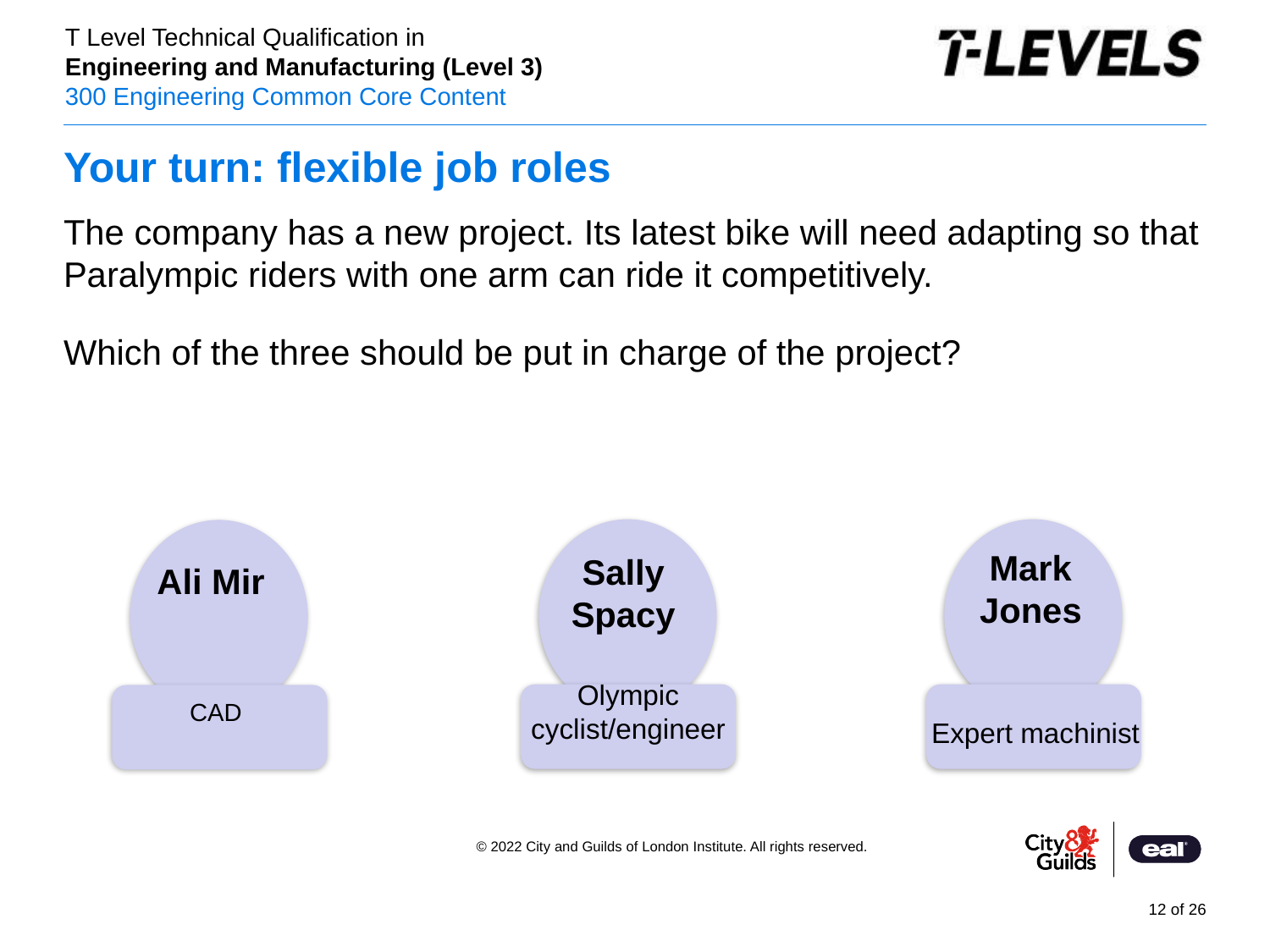

# Your turn: flexible job roles
The company has a new project. Its latest bike will need adapting so that Paralympic riders with one arm can ride it competitively.
Which of the three should be put in charge of the project?

Mark
Jones

Expert machinist
Sally
Spacy

Olympic cyclist/engineer
Ali Mir

 CAD